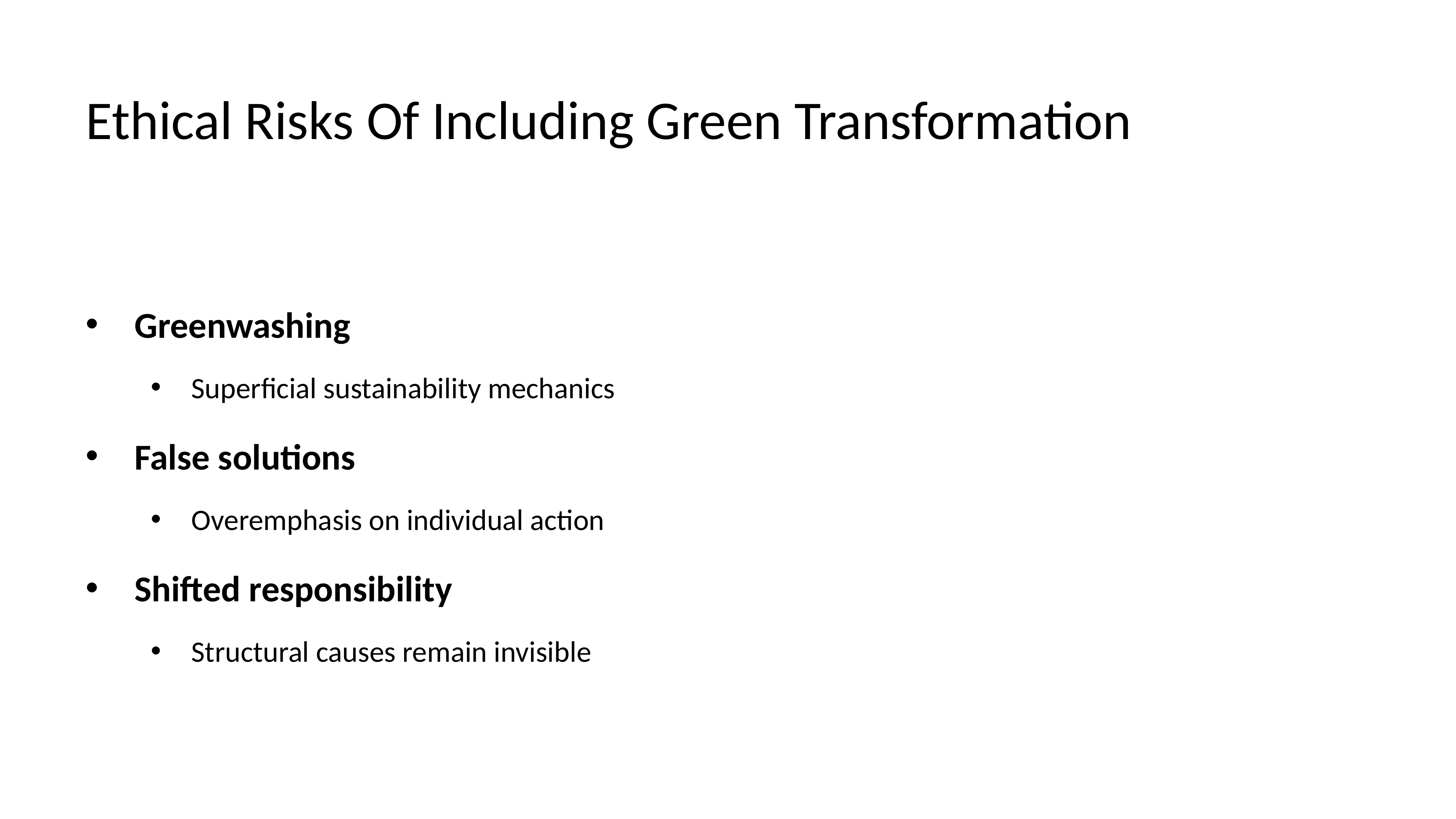

# Ethical Risks Of Including Green Transformation
Greenwashing
Superficial sustainability mechanics
False solutions
Overemphasis on individual action
Shifted responsibility
Structural causes remain invisible